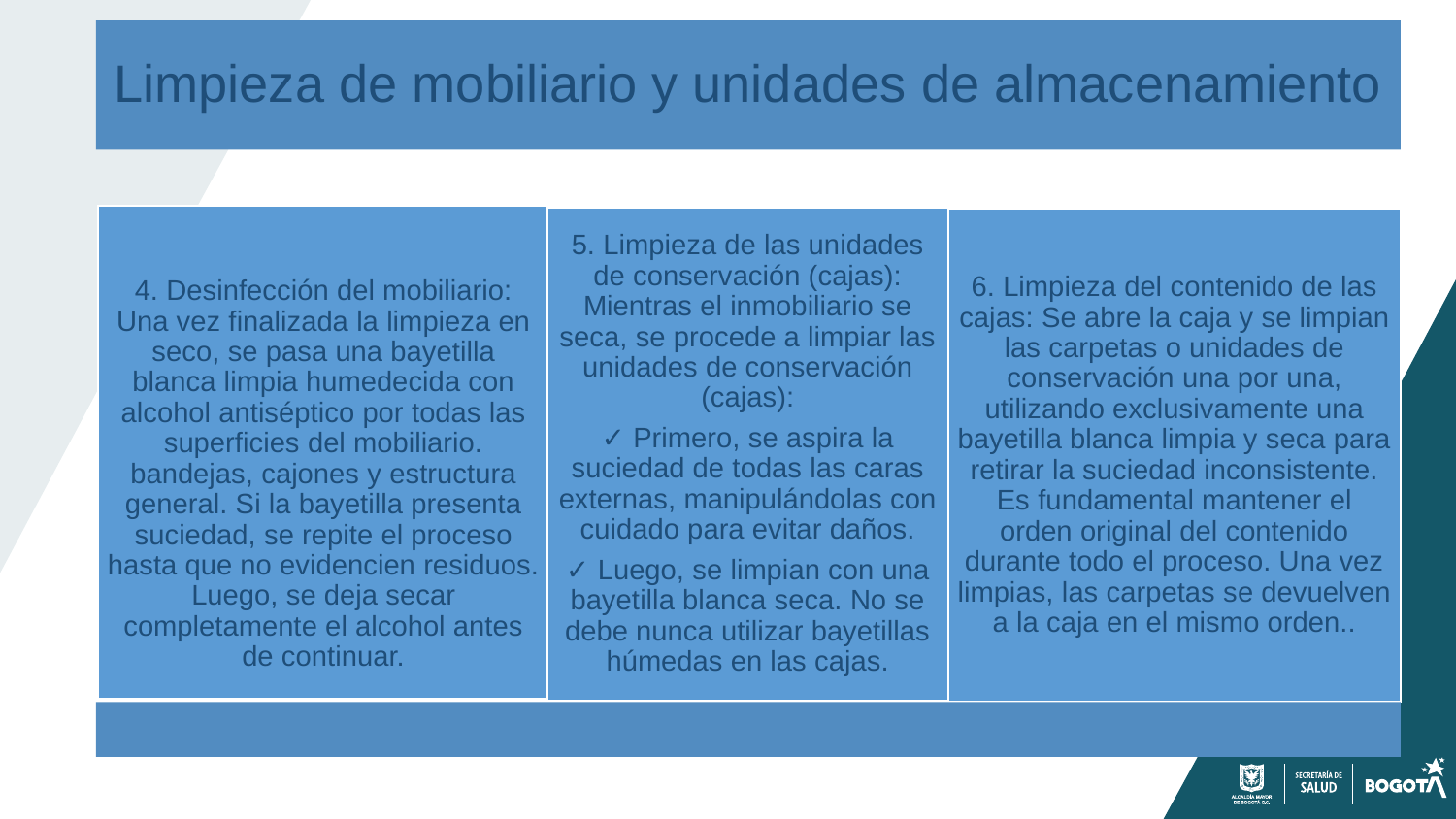

Limpieza de mobiliario y unidades de almacenamiento

4. Desinfección del mobiliario: Una vez finalizada la limpieza en seco, se pasa una bayetilla blanca limpia humedecida con alcohol antiséptico por todas las superficies del mobiliario. bandejas, cajones y estructura general. Si la bayetilla presenta suciedad, se repite el proceso hasta que no evidencien residuos. Luego, se deja secar completamente el alcohol antes de continuar.
5. Limpieza de las unidades de conservación (cajas): Mientras el inmobiliario se seca, se procede a limpiar las unidades de conservación (cajas):
✓ Primero, se aspira la suciedad de todas las caras externas, manipulándolas con cuidado para evitar daños.
✓ Luego, se limpian con una bayetilla blanca seca. No se debe nunca utilizar bayetillas húmedas en las cajas.
6. Limpieza del contenido de las cajas: Se abre la caja y se limpian las carpetas o unidades de conservación una por una, utilizando exclusivamente una bayetilla blanca limpia y seca para retirar la suciedad inconsistente. Es fundamental mantener el orden original del contenido durante todo el proceso. Una vez limpias, las carpetas se devuelven a la caja en el mismo orden..